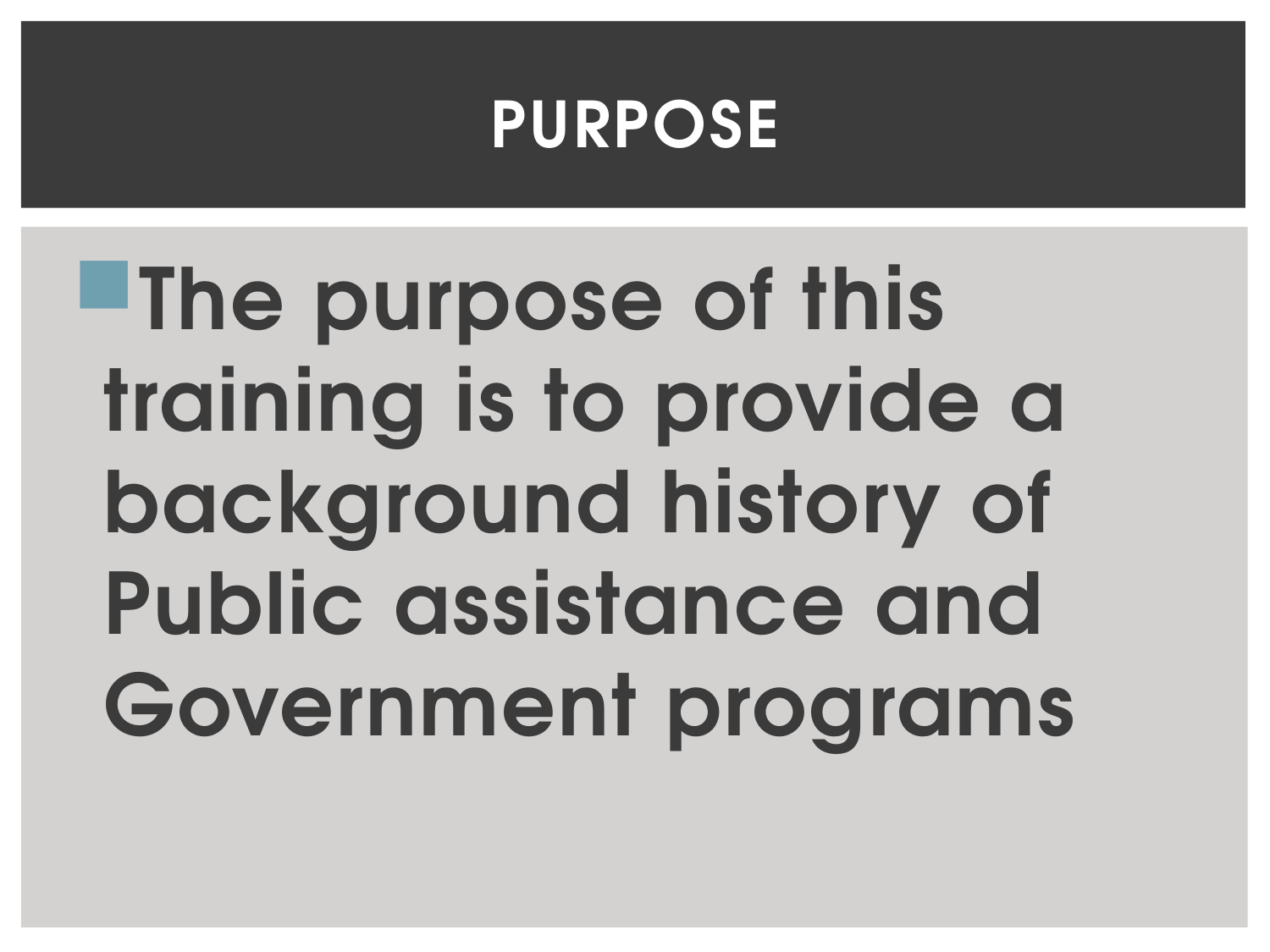

# Purpose
The purpose of this training is to provide a background history of Public assistance and Government programs